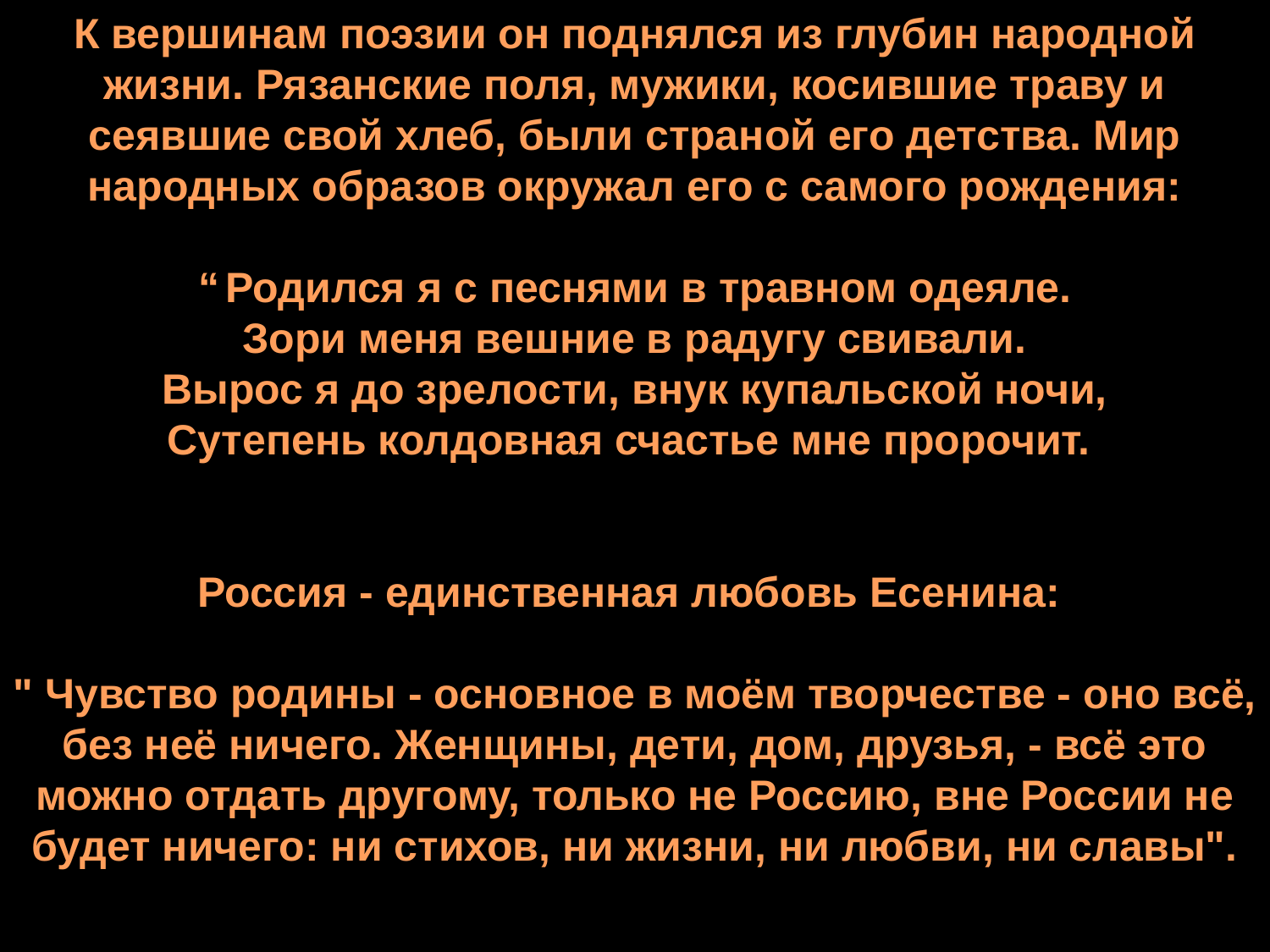

К вершинам поэзии он поднялся из глубин народной жизни. Рязанские поля, мужики, косившие траву и сеявшие свой хлеб, были страной его детства. Мир народных образов окружал его с самого рождения:
“Родился я с песнями в травном одеяле.
Зори меня вешние в радугу свивали.
Вырос я до зрелости, внук купальской ночи,
Сутепень колдовная счастье мне пророчит.

Россия - единственная любовь Есенина:

" Чувство родины - основное в моём творчестве - оно всё, без неё ничего. Женщины, дети, дом, друзья, - всё это можно отдать другому, только не Россию, вне России не будет ничего: ни стихов, ни жизни, ни любви, ни славы".